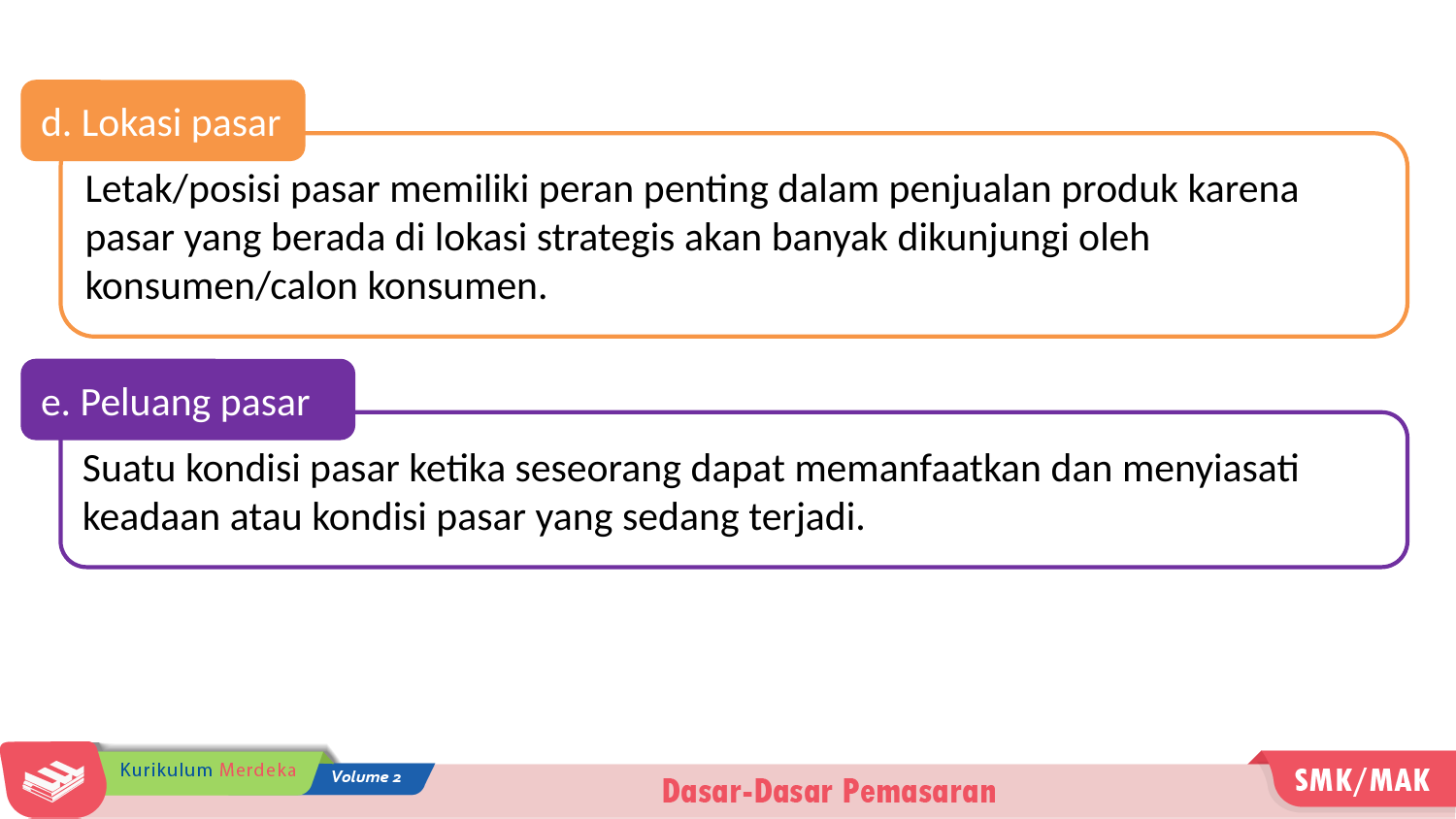

d. Lokasi pasar
Letak/posisi pasar memiliki peran penting dalam penjualan produk karena pasar yang berada di lokasi strategis akan banyak dikunjungi oleh konsumen/calon konsumen.
e. Peluang pasar
Suatu kondisi pasar ketika seseorang dapat memanfaatkan dan menyiasati keadaan atau kondisi pasar yang sedang terjadi.